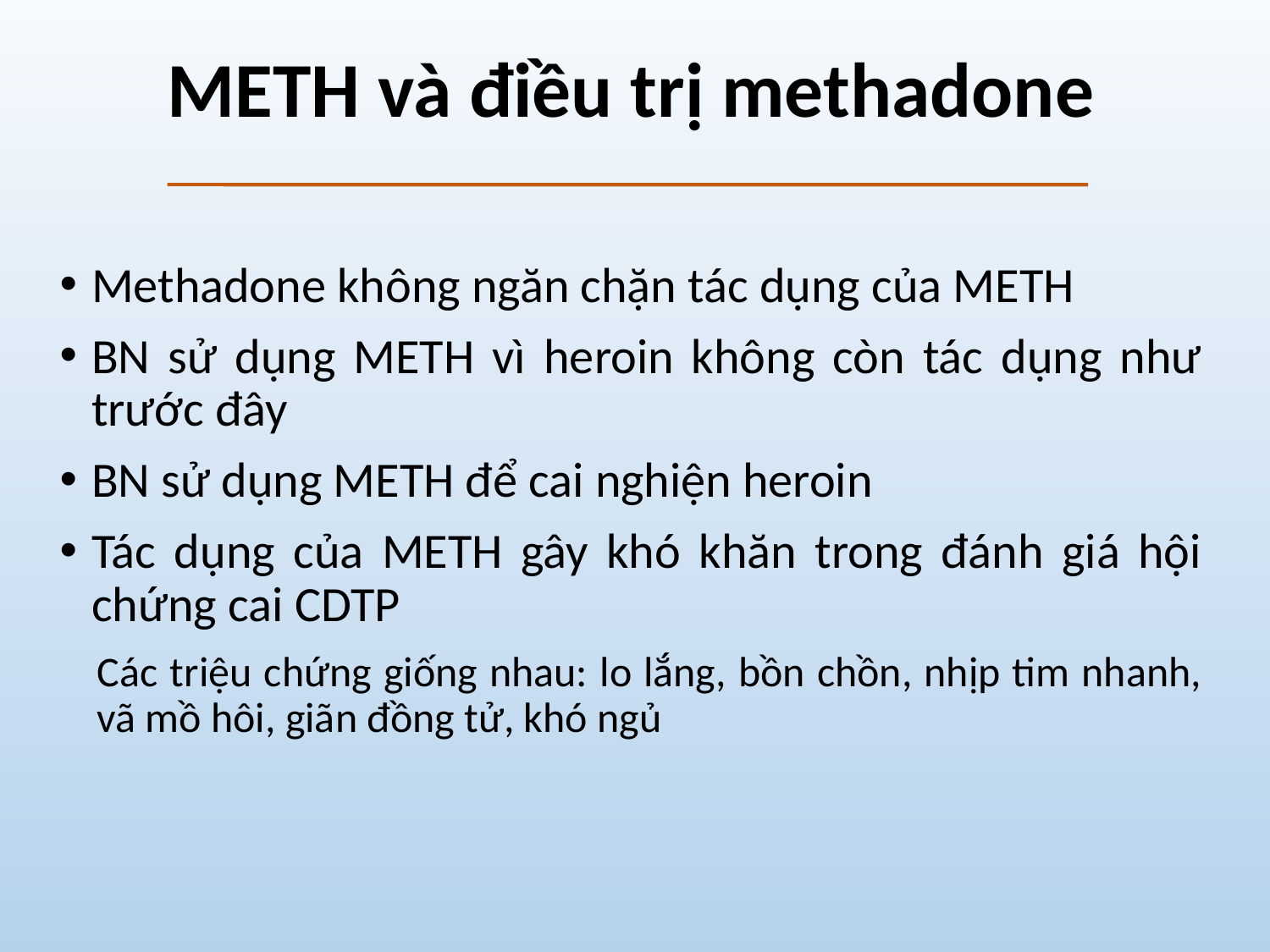

# METH và điều trị methadone
Methadone không ngăn chặn tác dụng của METH
BN sử dụng METH vì heroin không còn tác dụng như trước đây
BN sử dụng METH để cai nghiện heroin
Tác dụng của METH gây khó khăn trong đánh giá hội chứng cai CDTP
Các triệu chứng giống nhau: lo lắng, bồn chồn, nhịp tim nhanh, vã mồ hôi, giãn đồng tử, khó ngủ